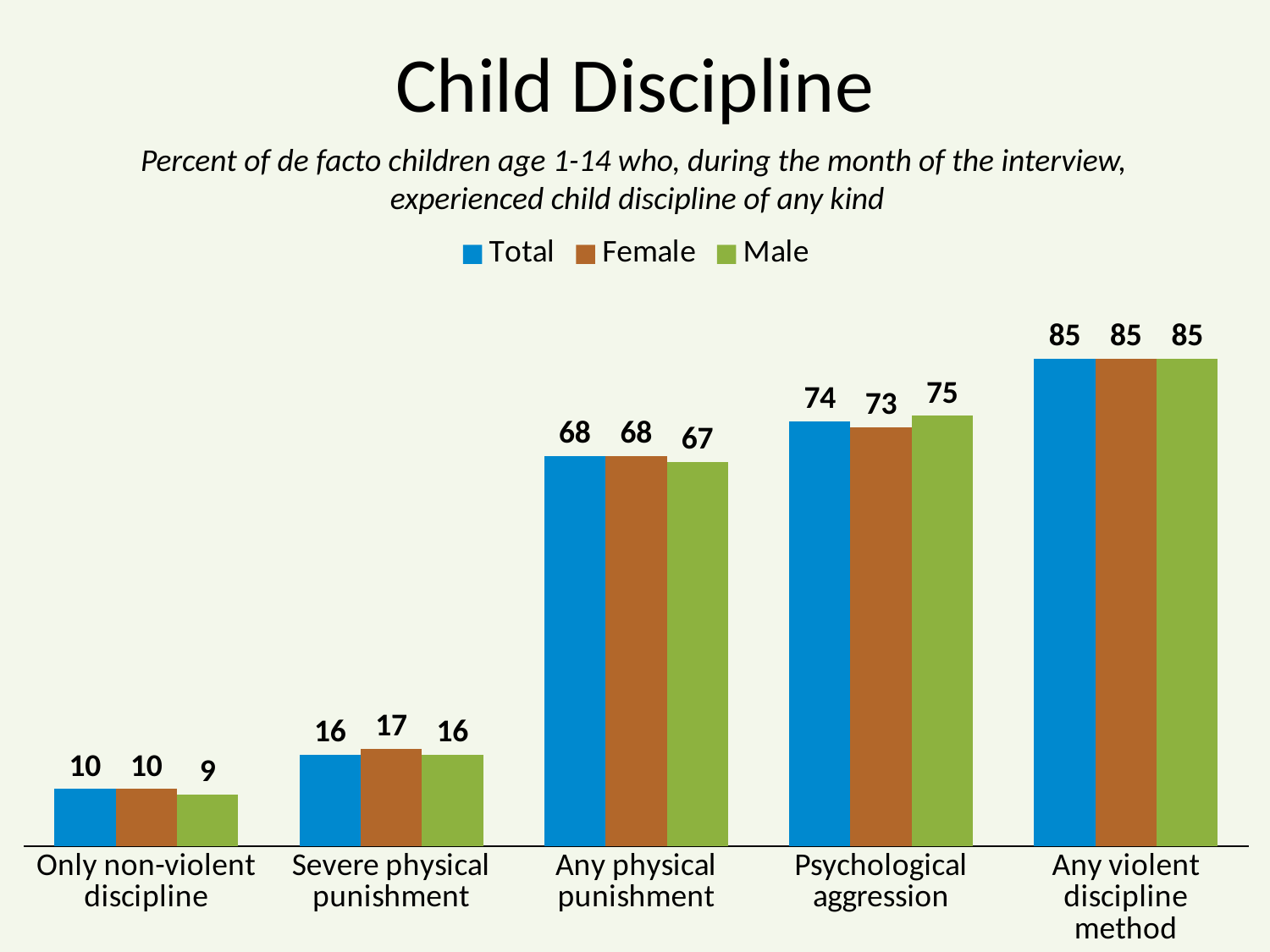

# Child Discipline
Percent of de facto children age 1-14 who, during the month of the interview,
experienced child discipline of any kind

### Chart

| Category | Total | Female | Male |
|---|---|---|---|
| Only non-violent discipline | 10.0 | 10.0 | 9.0 |
| Severe physical punishment | 16.0 | 17.0 | 16.0 |
| Any physical punishment | 68.0 | 68.0 | 67.0 |
| Psychological aggression | 74.0 | 73.0 | 75.0 |
| Any violent discipline method | 85.0 | 85.0 | 85.0 |